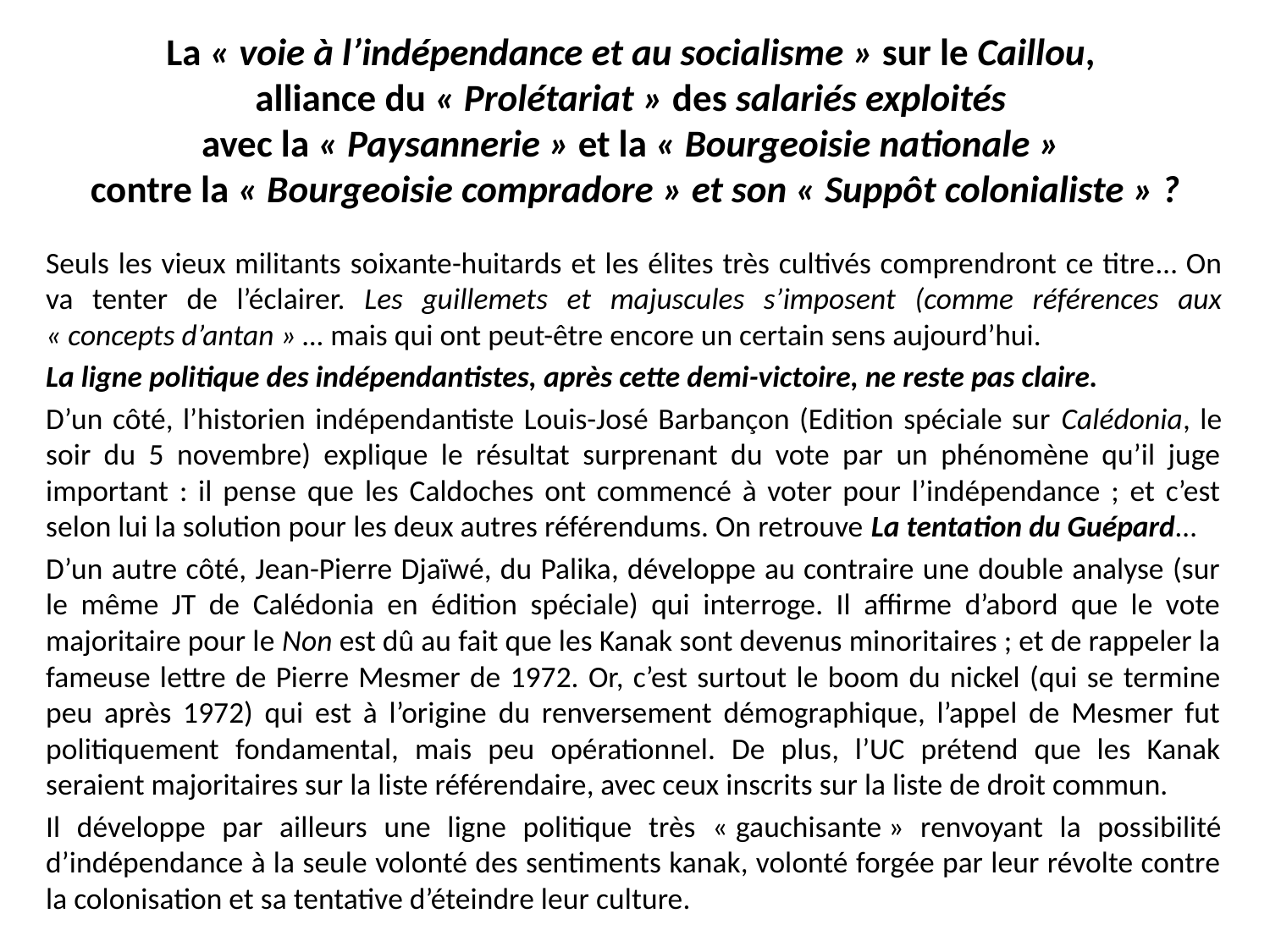

# La « voie à l’indépendance et au socialisme » sur le Caillou, alliance du « Prolétariat » des salariés exploités avec la « Paysannerie » et la « Bourgeoisie nationale » contre la « Bourgeoisie compradore » et son « Suppôt colonialiste » ?
Seuls les vieux militants soixante-huitards et les élites très cultivés comprendront ce titre… On va tenter de l’éclairer. Les guillemets et majuscules s’imposent (comme références aux « concepts d’antan » … mais qui ont peut-être encore un certain sens aujourd’hui.
La ligne politique des indépendantistes, après cette demi-victoire, ne reste pas claire.
D’un côté, l’historien indépendantiste Louis-José Barbançon (Edition spéciale sur Calédonia, le soir du 5 novembre) explique le résultat surprenant du vote par un phénomène qu’il juge important : il pense que les Caldoches ont commencé à voter pour l’indépendance ; et c’est selon lui la solution pour les deux autres référendums. On retrouve La tentation du Guépard…
D’un autre côté, Jean-Pierre Djaïwé, du Palika, développe au contraire une double analyse (sur le même JT de Calédonia en édition spéciale) qui interroge. Il affirme d’abord que le vote majoritaire pour le Non est dû au fait que les Kanak sont devenus minoritaires ; et de rappeler la fameuse lettre de Pierre Mesmer de 1972. Or, c’est surtout le boom du nickel (qui se termine peu après 1972) qui est à l’origine du renversement démographique, l’appel de Mesmer fut politiquement fondamental, mais peu opérationnel. De plus, l’UC prétend que les Kanak seraient majoritaires sur la liste référendaire, avec ceux inscrits sur la liste de droit commun.
Il développe par ailleurs une ligne politique très « gauchisante » renvoyant la possibilité d’indépendance à la seule volonté des sentiments kanak, volonté forgée par leur révolte contre la colonisation et sa tentative d’éteindre leur culture.